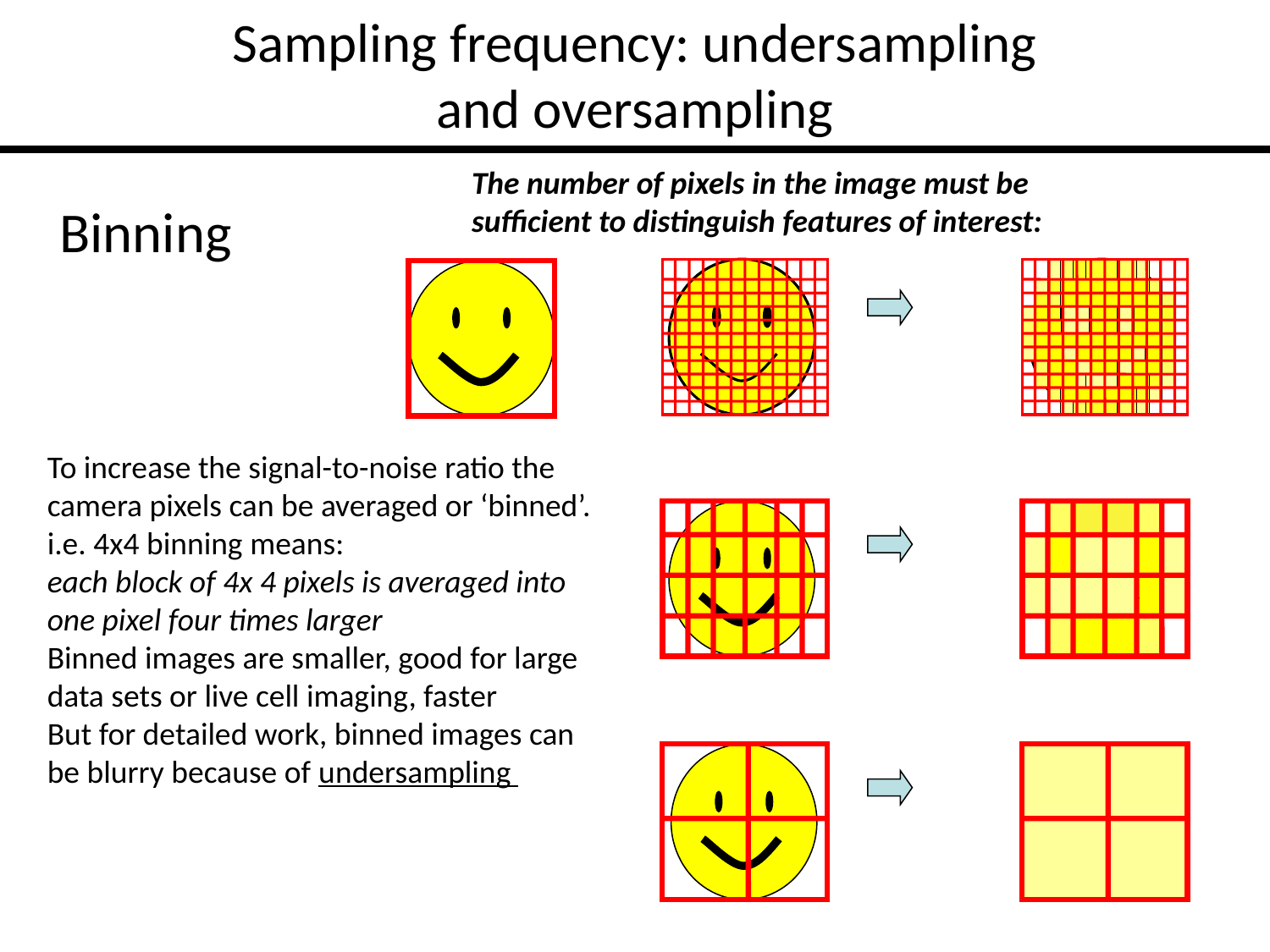

# Sampling frequency: undersampling and oversampling
The number of pixels in the image must be sufficient to distinguish features of interest:
Binning

To increase the signal-to-noise ratio the camera pixels can be averaged or ‘binned’.
i.e. 4x4 binning means:
each block of 4x 4 pixels is averaged into one pixel four times larger
Binned images are smaller, good for large data sets or live cell imaging, faster
But for detailed work, binned images can be blurry because of undersampling